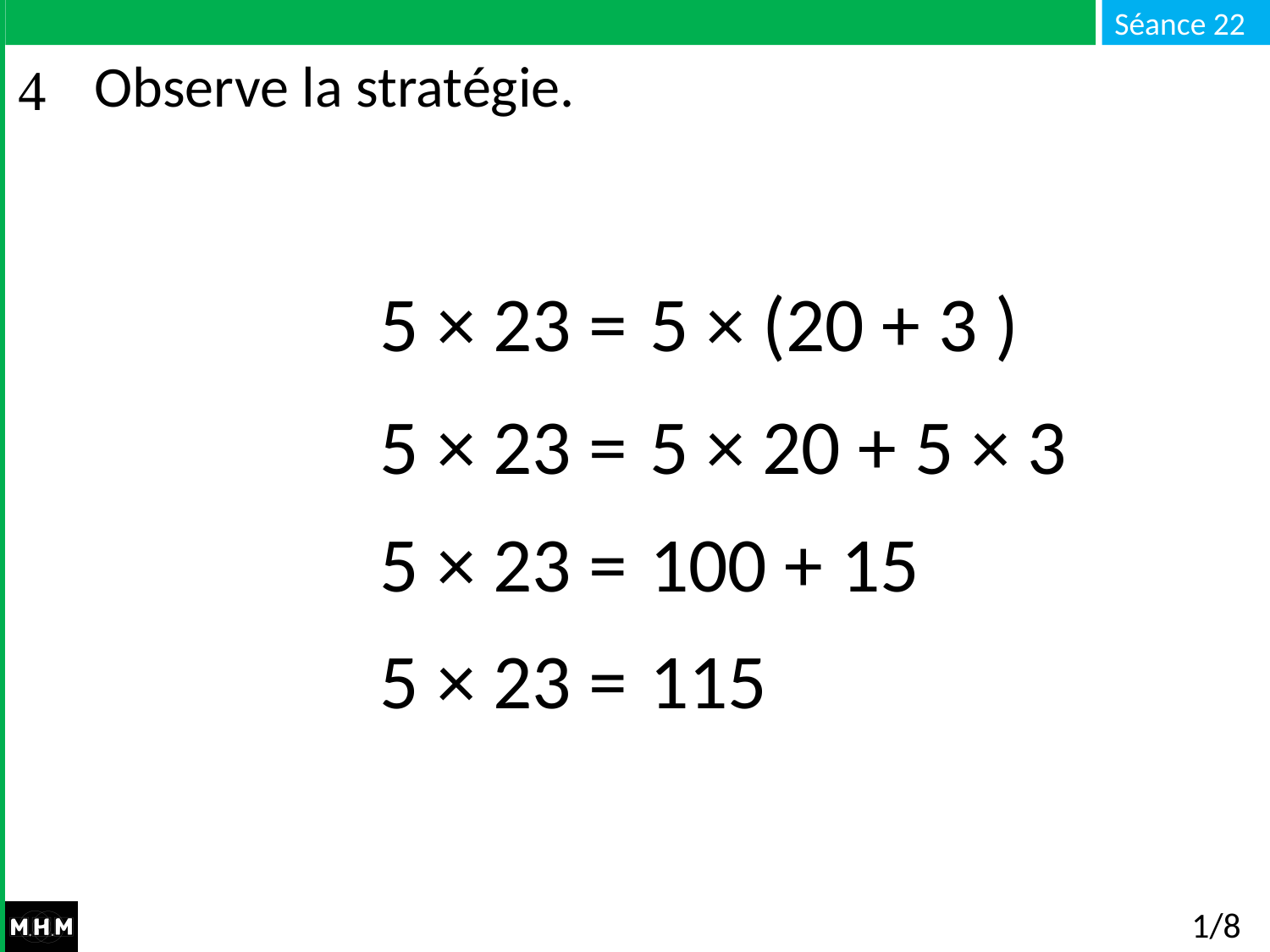

# Observe la stratégie.
 5 × 23 =
 5 × (20 + 3 )
 5 × 23 =
 5 × 20 + 5 × 3
 5 × 23 =
 100 + 15
 5 × 23 =
 115
1/8